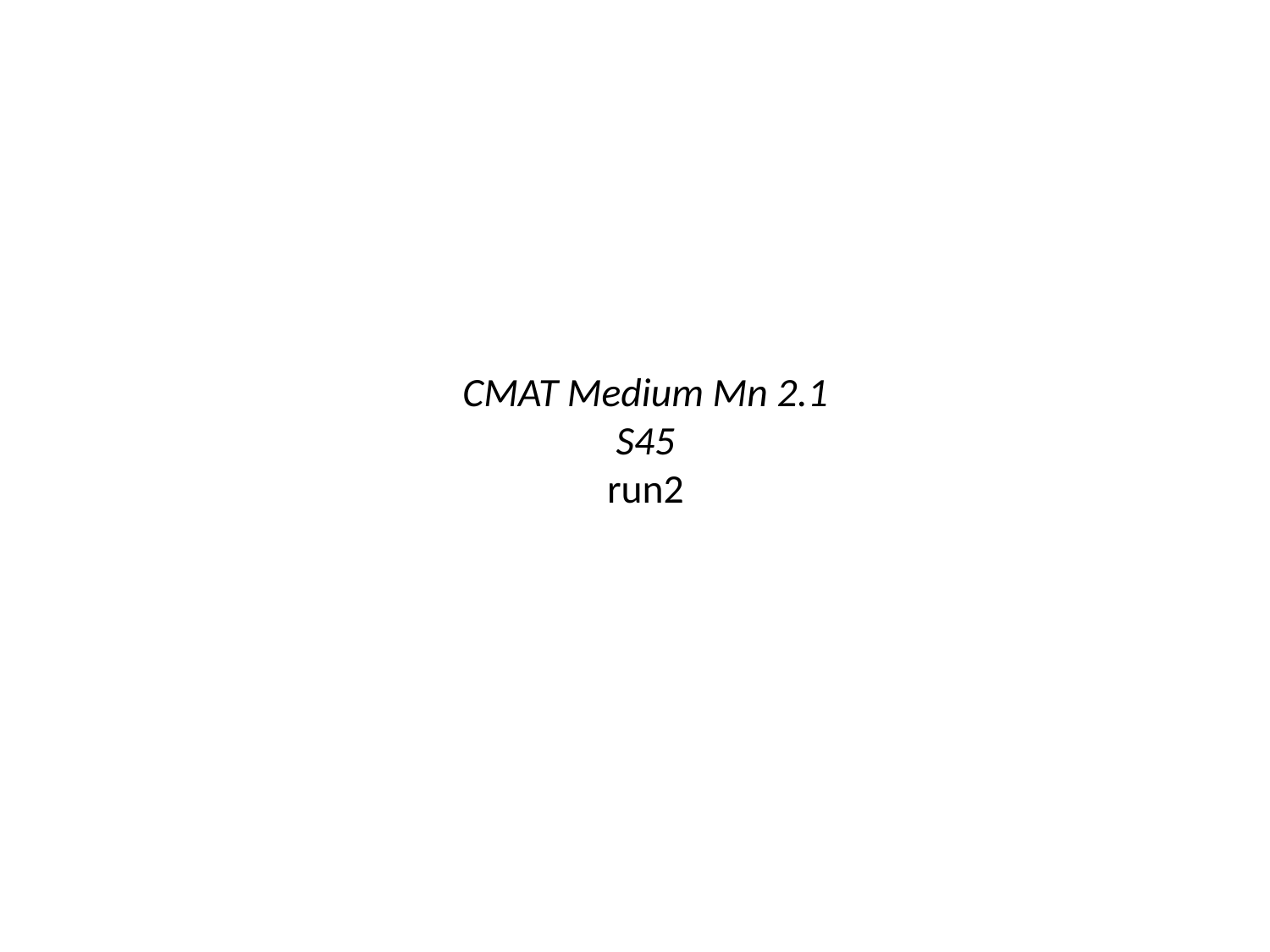

# CMAT Medium Mn 2.1 S45 run2